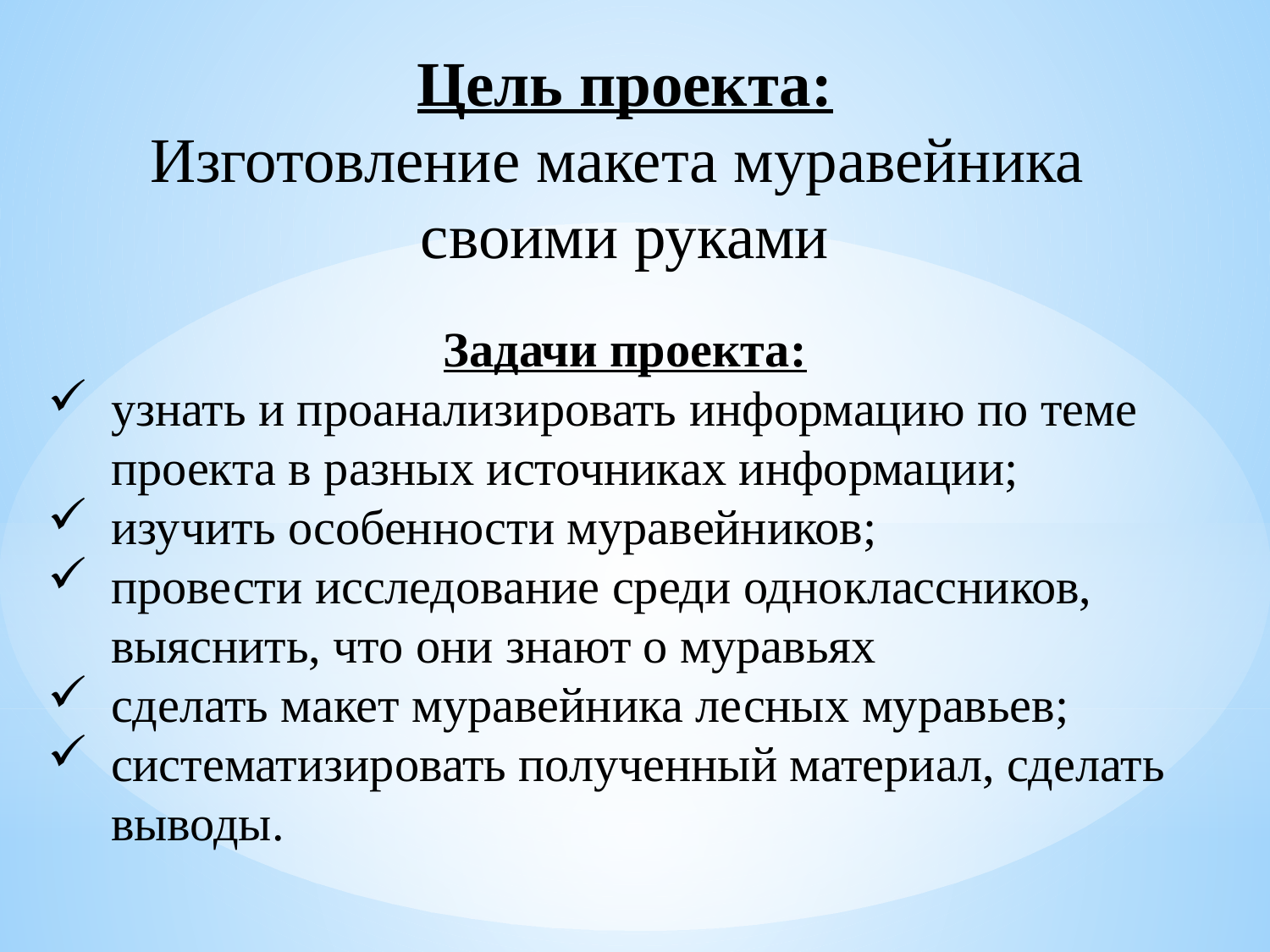

Цель проекта:
Изготовление макета муравейника
своими руками

Задачи проекта:
узнать и проанализировать информацию по теме проекта в разных источниках информации;
изучить особенности муравейников;
провести исследование среди одноклассников, выяснить, что они знают о муравьях
сделать макет муравейника лесных муравьев;
систематизировать полученный материал, сделать выводы.